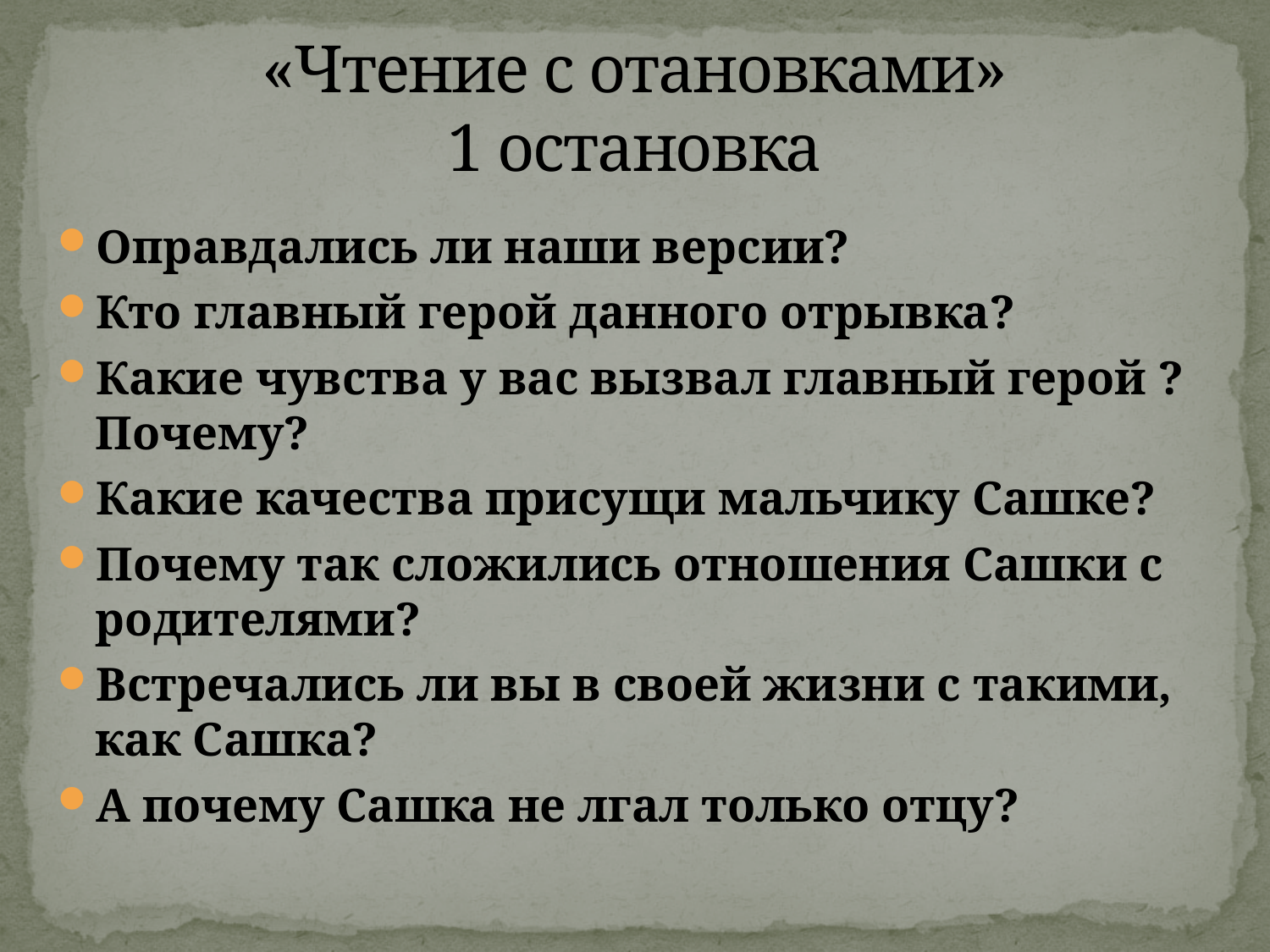

# «Чтение с отановками» 1 остановка
Оправдались ли наши версии?
Кто главный герой данного отрывка?
Какие чувства у вас вызвал главный герой ? Почему?
Какие качества присущи мальчику Сашке?
Почему так сложились отношения Сашки с родителями?
Встречались ли вы в своей жизни с такими, как Сашка?
А почему Сашка не лгал только отцу?